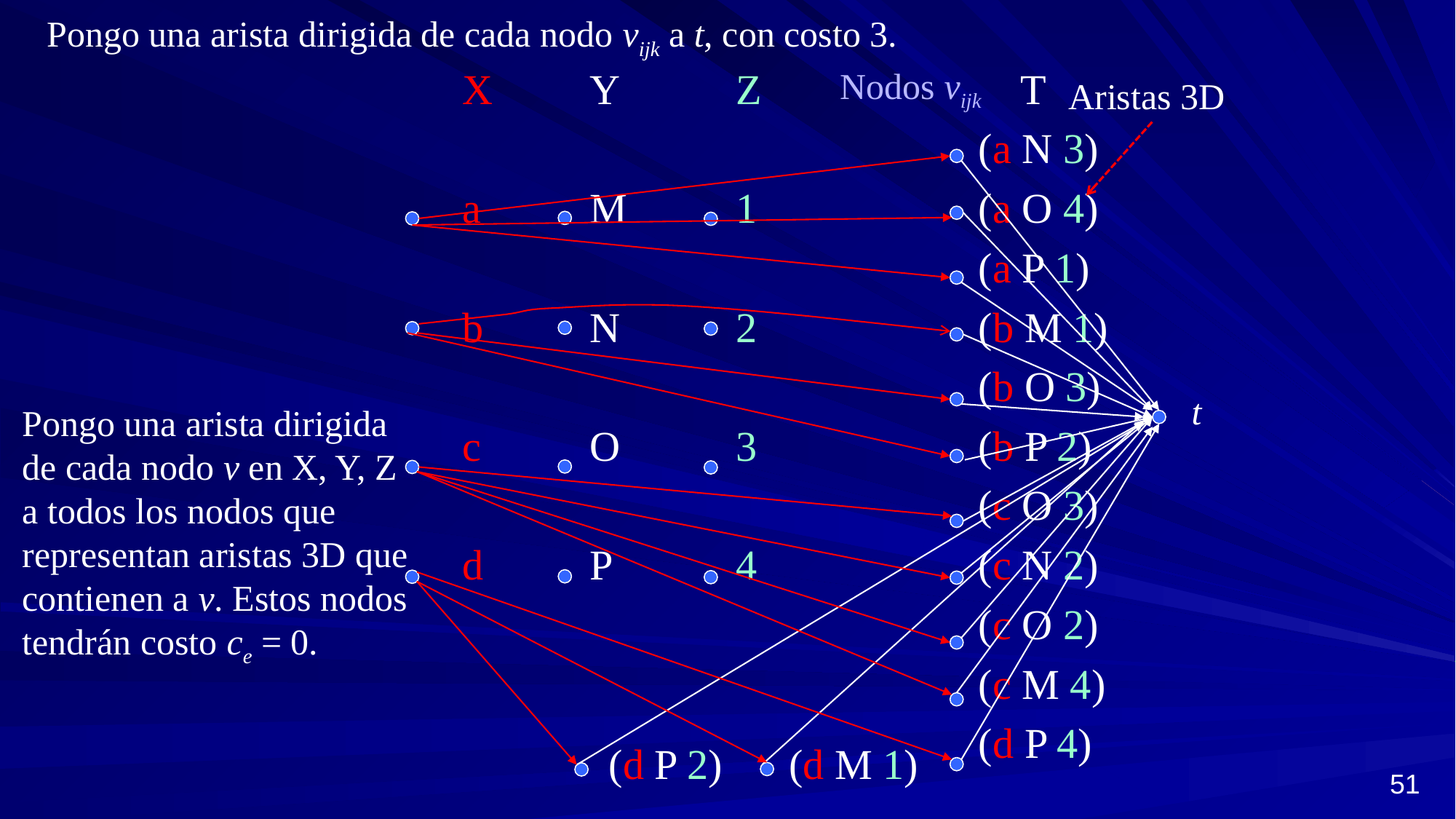

Pongo una arista dirigida de cada nodo vijk a t, con costo 3.
Z

1

2

3

4
    T
(a N 3)
(a O 4)
(a P 1)
(b M 1)
(b O 3)
(b P 2)
(c O 3)
(c N 2)
(c O 2)
(c M 4)
(d P 4)
X

a

b

c

d
Y

M

N

O

P
Nodos vijk
Aristas 3D

t

Pongo una arista dirigida de cada nodo v en X, Y, Z a todos los nodos que representan aristas 3D que contienen a v. Estos nodos tendrán costo ce = 0.

(d P 2)
(d M 1)

51